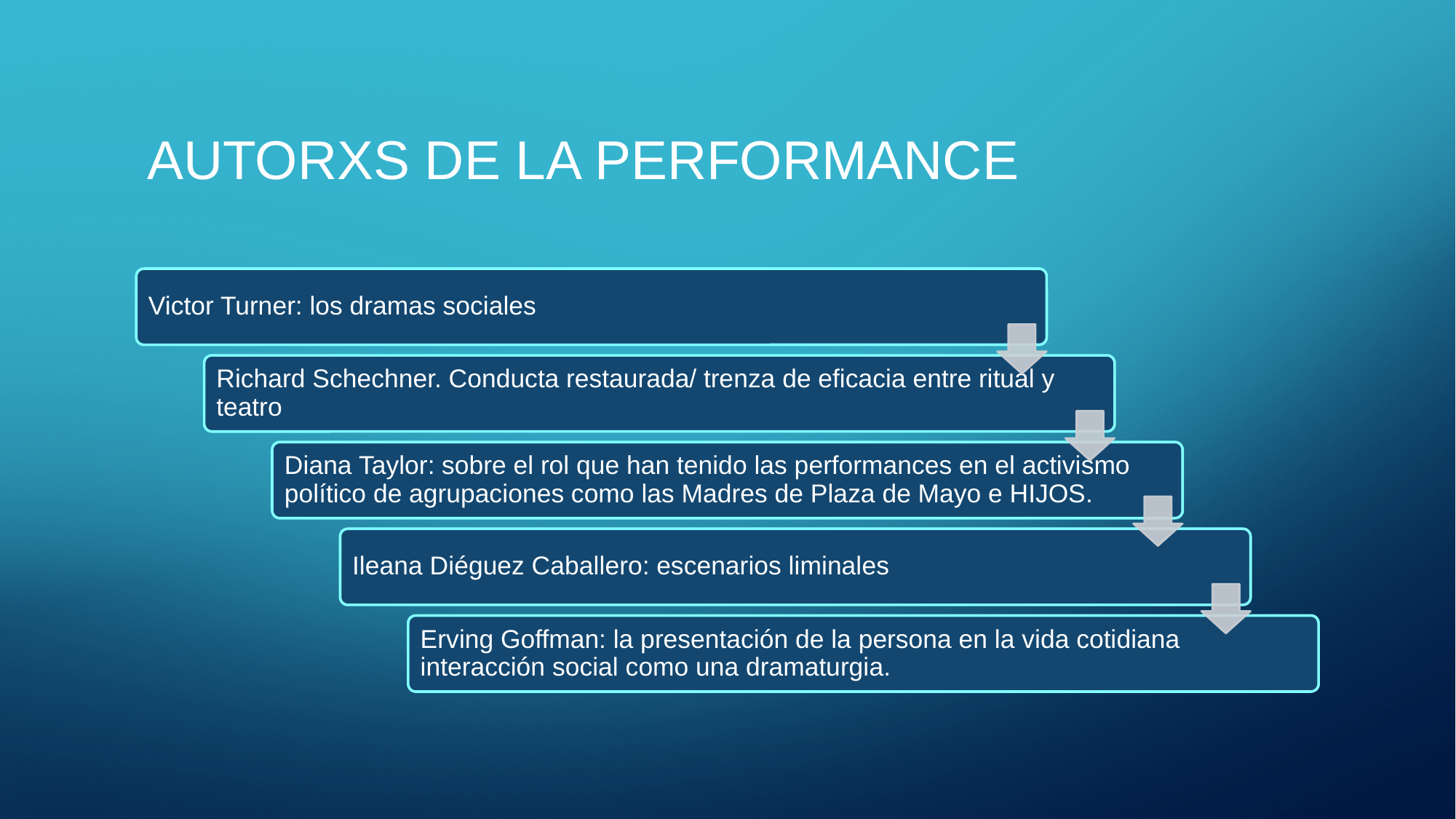

# Autorxs de la performance
Victor Turner: los dramas sociales
Richard Schechner. Conducta restaurada/ trenza de eficacia entre ritual y teatro
Diana Taylor: sobre el rol que han tenido las performances en el activismo político de agrupaciones como las Madres de Plaza de Mayo e HIJOS.
Ileana Diéguez Caballero: escenarios liminales
Erving Goffman: la presentación de la persona en la vida cotidiana interacción social como una dramaturgia.